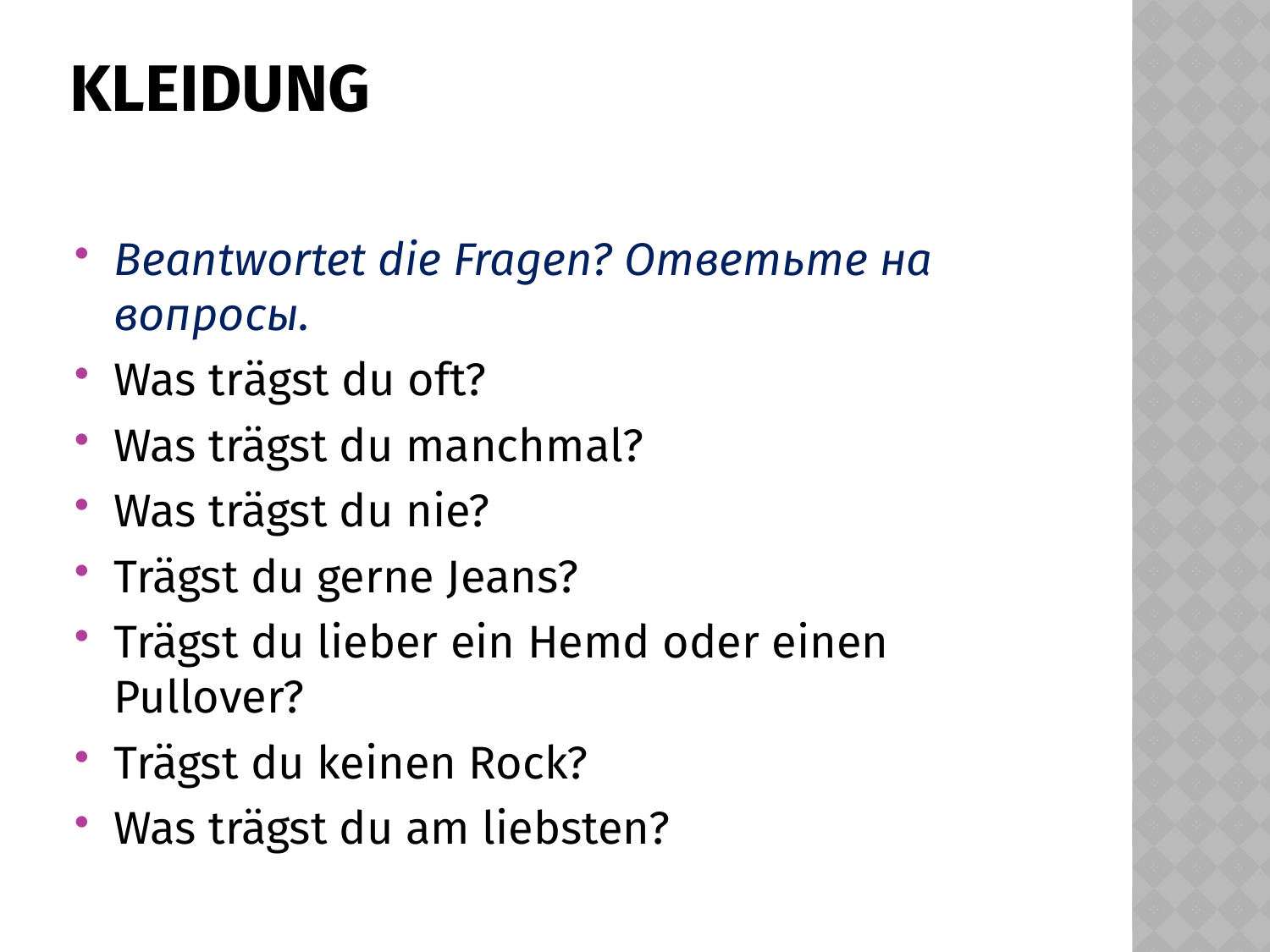

# Kleidung
Beantwortet die Fragen? Ответьте на вопросы.
Was trägst du oft?
Was trägst du manchmal?
Was trägst du nie?
Trägst du gerne Jeans?
Trägst du lieber ein Hemd oder einen Pullover?
Trägst du keinen Rock?
Was trägst du am liebsten?